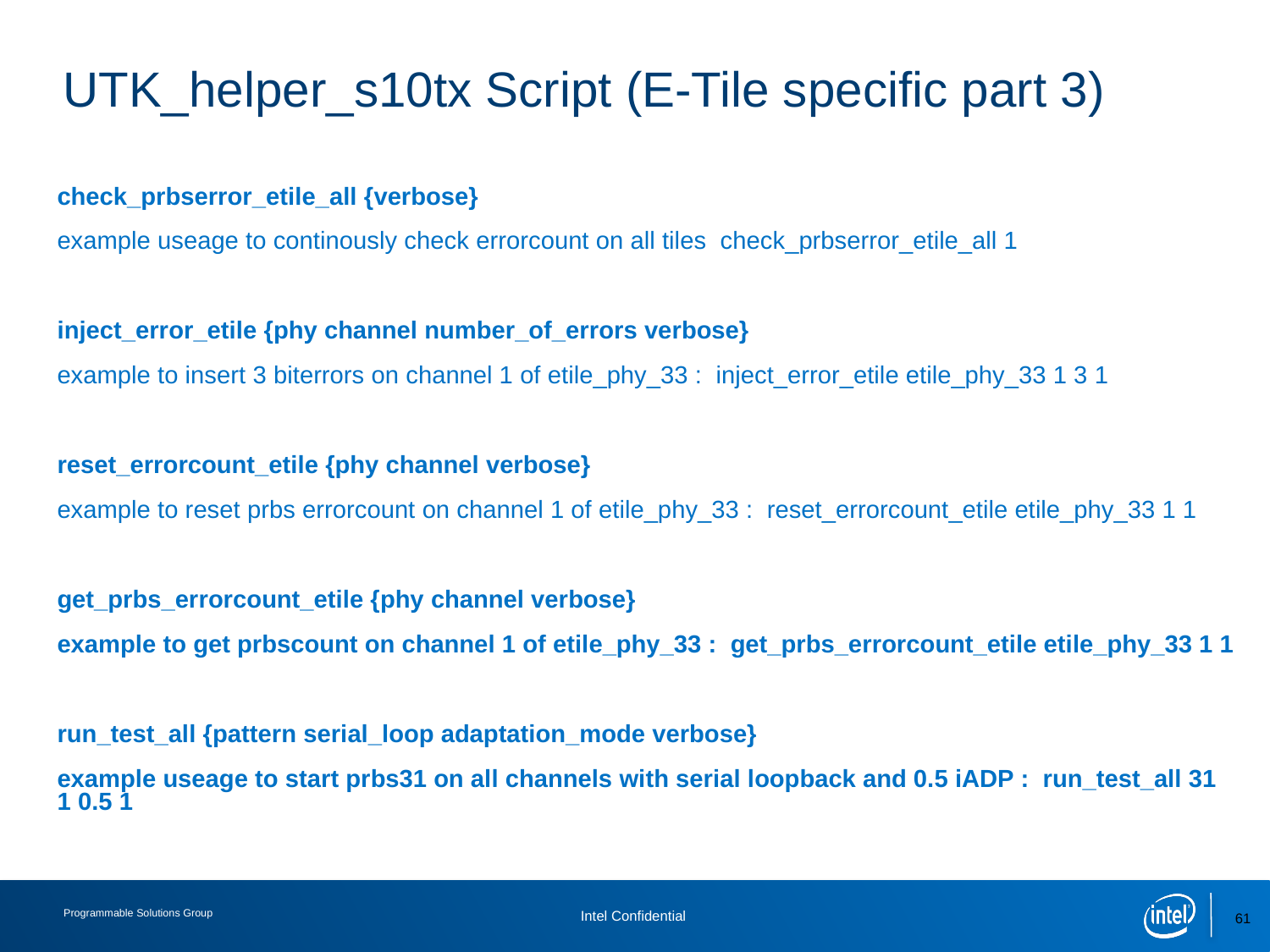

# UTK_helper_s10tx Script (E-Tile specific part 3)

check_prbserror_etile_all {verbose}
example useage to continously check errorcount on all tiles  check_prbserror_etile_all 1

inject_error_etile {phy channel number_of_errors verbose}
example to insert 3 biterrors on channel 1 of etile_phy_33 :  inject_error_etile etile_phy_33 1 3 1

reset_errorcount_etile {phy channel verbose}
example to reset prbs errorcount on channel 1 of etile_phy_33 :  reset_errorcount_etile etile_phy_33 1 1

get_prbs_errorcount_etile {phy channel verbose}
example to get prbscount on channel 1 of etile_phy_33 :  get_prbs_errorcount_etile etile_phy_33 1 1

run_test_all {pattern serial_loop adaptation_mode verbose}
example useage to start prbs31 on all channels with serial loopback and 0.5 iADP :  run_test_all 31 1 0.5 1

61